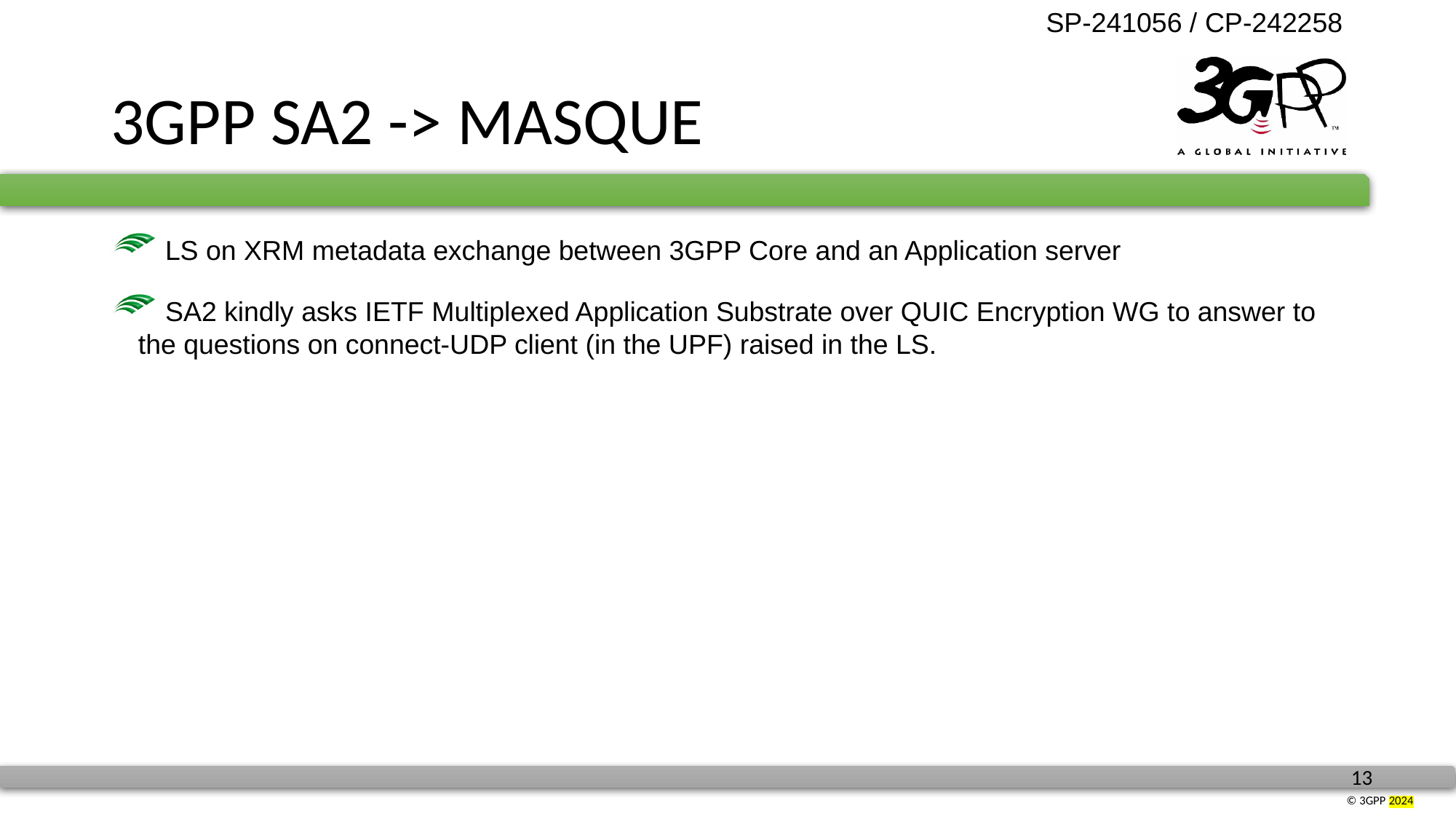

# 3GPP SA2 -> MASQUE
 LS on XRM metadata exchange between 3GPP Core and an Application server
 SA2 kindly asks IETF Multiplexed Application Substrate over QUIC Encryption WG to answer to the questions on connect-UDP client (in the UPF) raised in the LS.